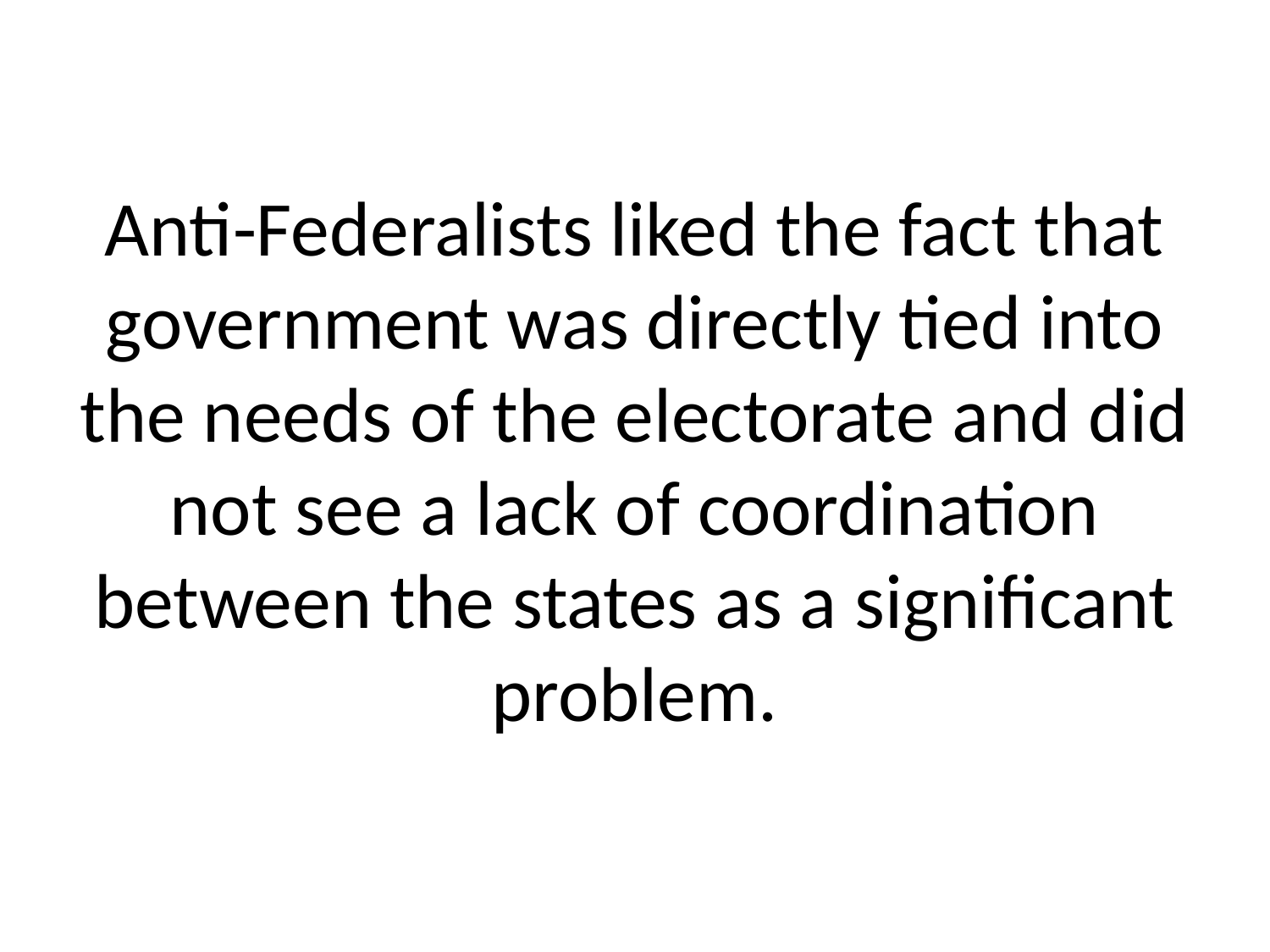

# Anti-Federalists liked the fact that government was directly tied into the needs of the electorate and did not see a lack of coordination between the states as a significant problem.